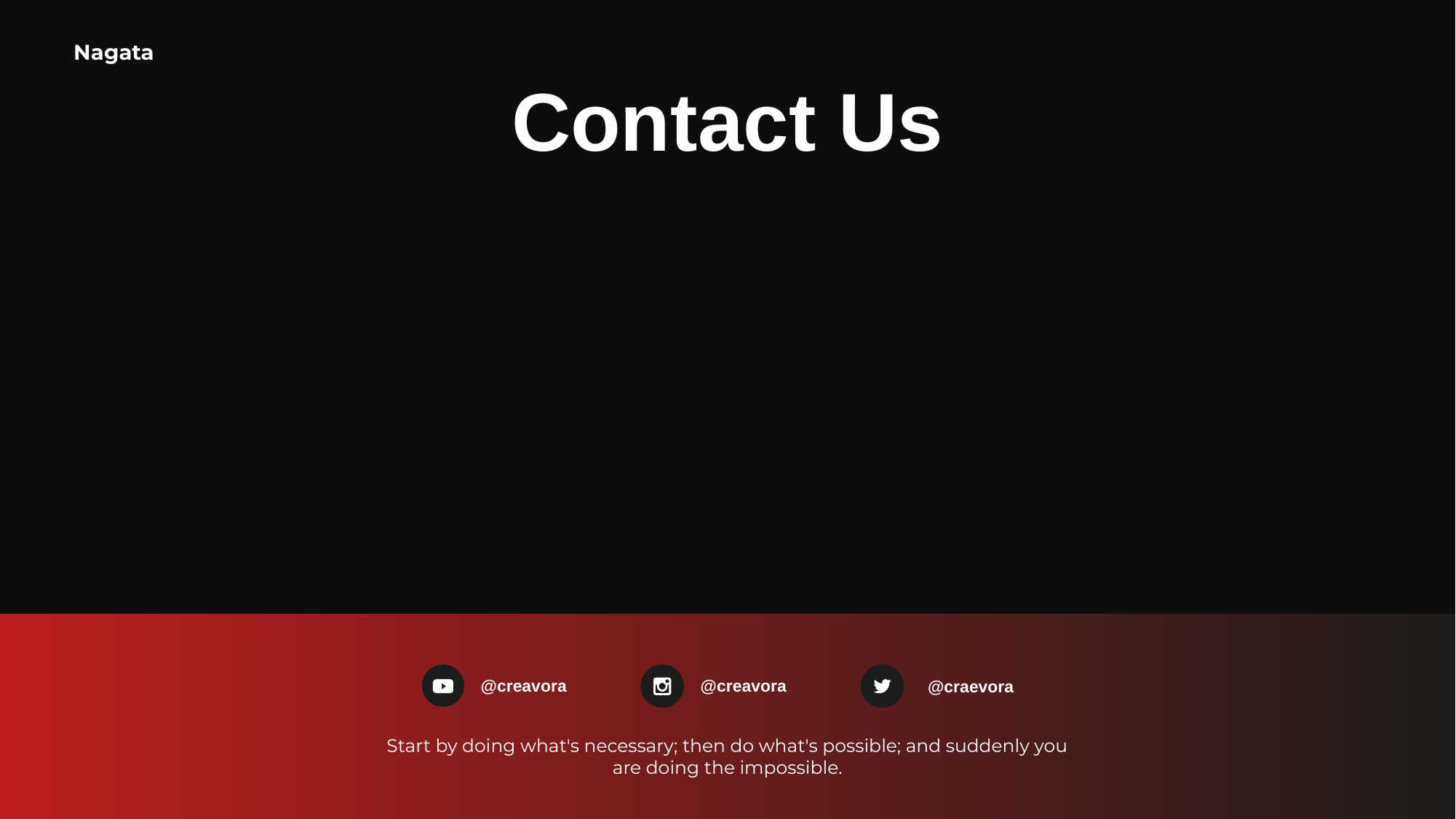

Nagata
Contact Us

@creavora
@creavora
@craevora

Start by doing what's necessary; then do what's possible; and suddenly you are doing the impossible.